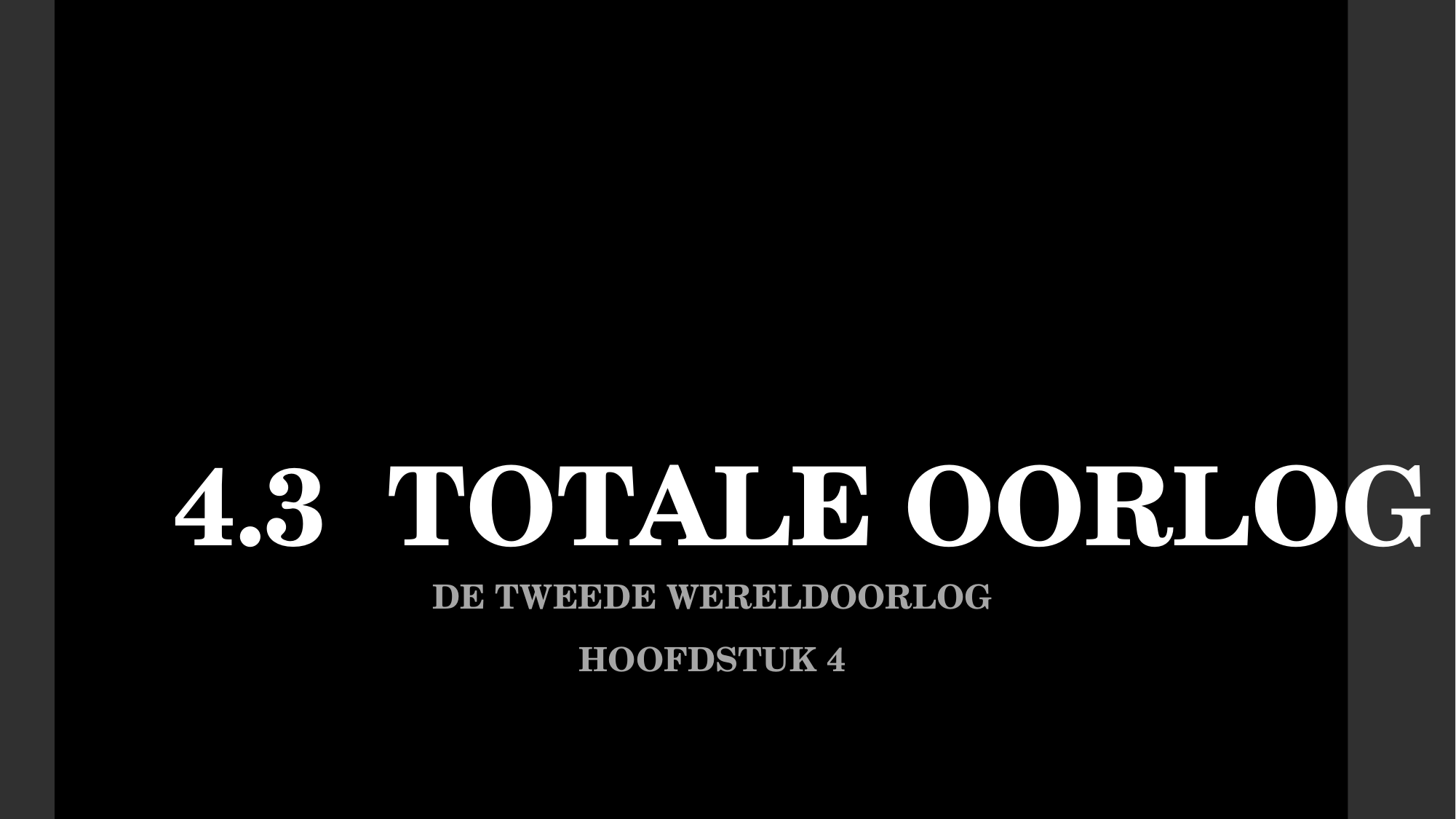

# 4.3  TOTALE OORLOG
DE TWEEDE WERELDOORLOG
HOOFDSTUK 4